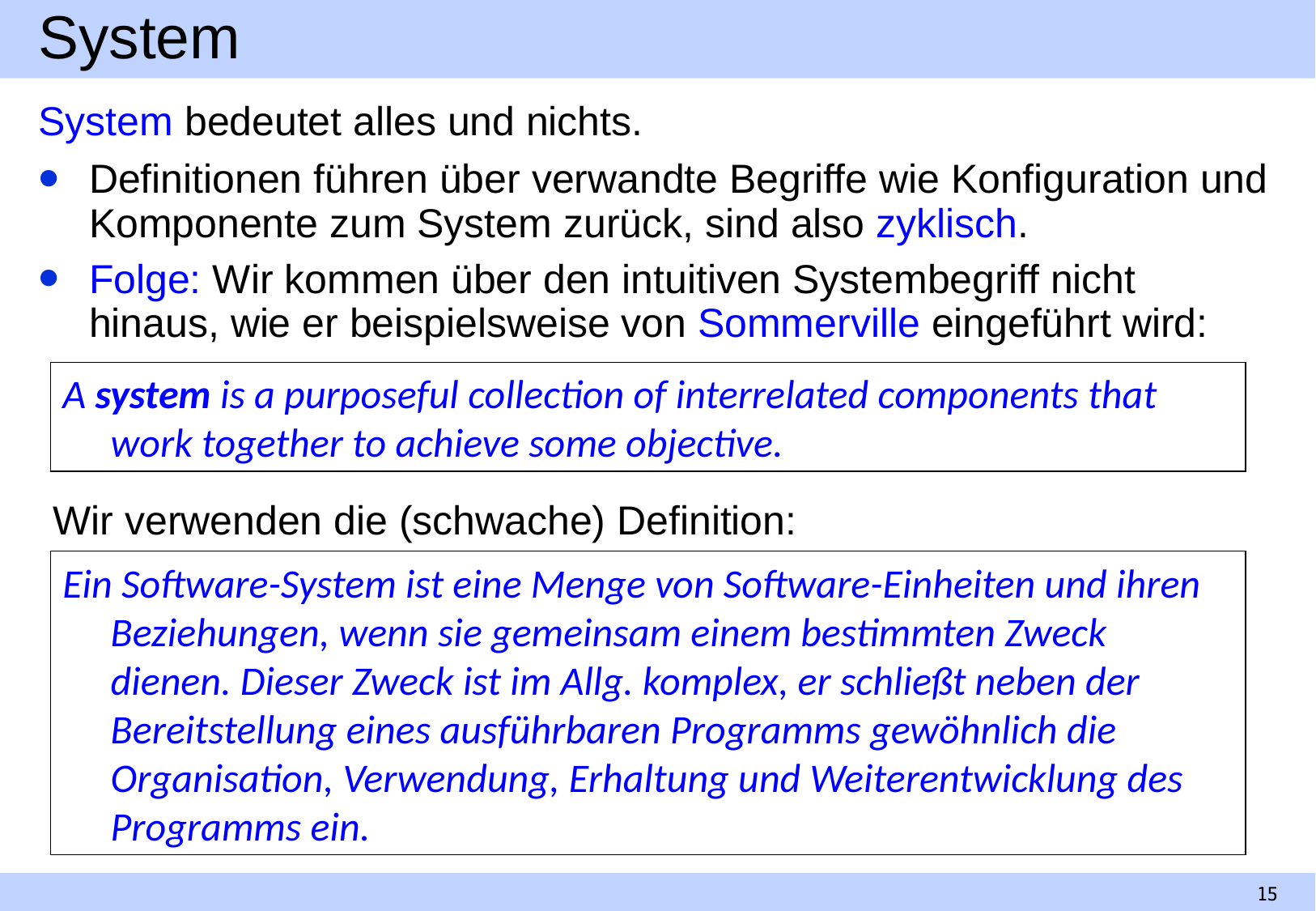

# System
System bedeutet alles und nichts.
Definitionen führen über verwandte Begriffe wie Konfiguration und Komponente zum System zurück, sind also zyklisch.
Folge: Wir kommen über den intuitiven Systembegriff nicht hinaus, wie er beispielsweise von Sommerville eingeführt wird:
A system is a purposeful collection of interrelated components that work together to achieve some objective.
Wir verwenden die (schwache) Definition:
Ein Software-System ist eine Menge von Software-Einheiten und ihren Beziehungen, wenn sie gemeinsam einem bestimmten Zweck dienen. Dieser Zweck ist im Allg. komplex, er schließt neben der Bereitstellung eines ausführbaren Programms gewöhnlich die Organisation, Verwendung, Erhaltung und Weiterentwicklung des Programms ein.
15